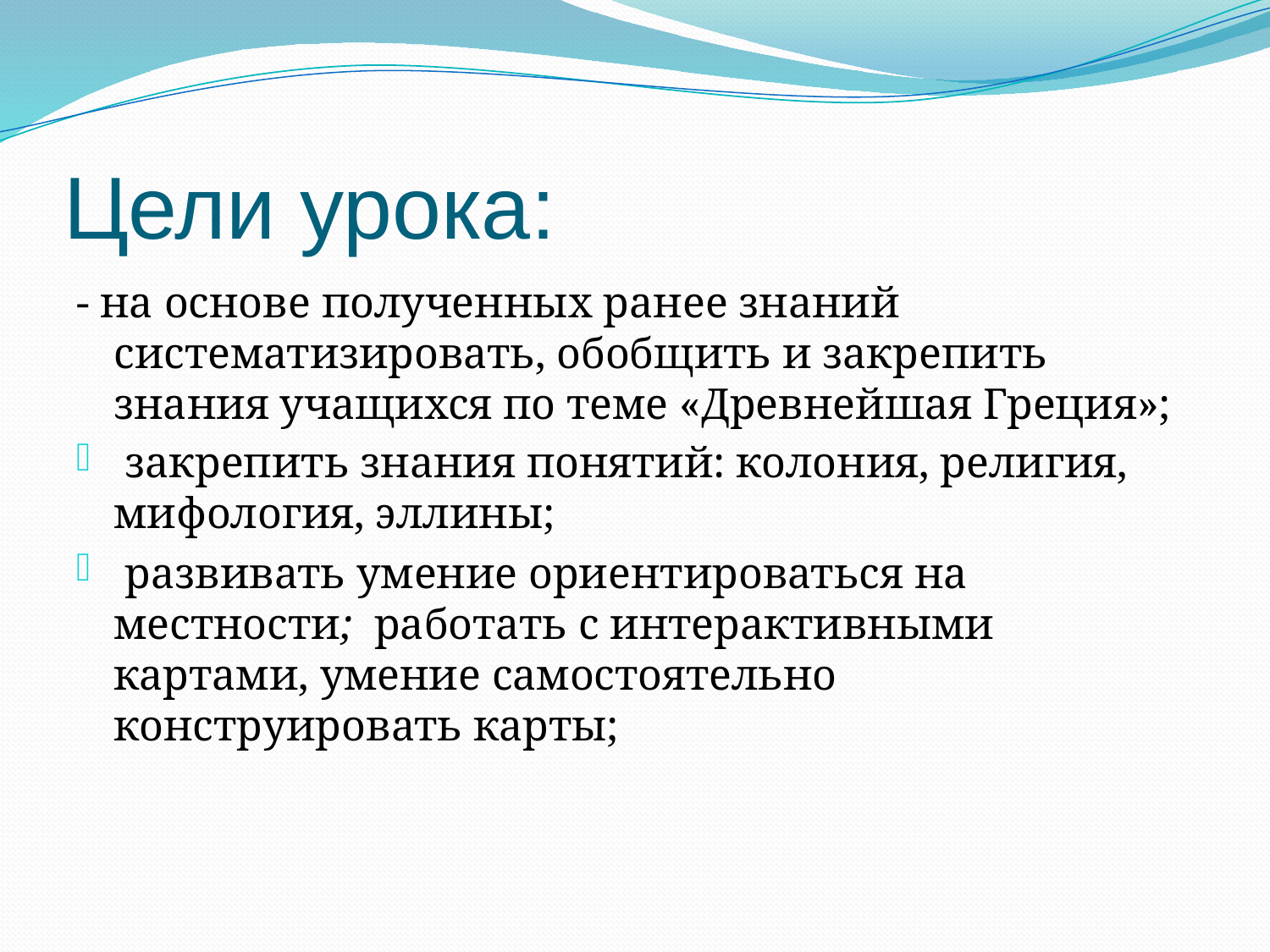

# Цели урока:
- на основе полученных ранее знаний систематизировать, обобщить и закрепить знания учащихся по теме «Древнейшая Греция»;
 закрепить знания понятий: колония, религия, мифология, эллины;
 развивать умение ориентироваться на местности;  работать с интерактивными картами, умение самостоятельно конструировать карты;